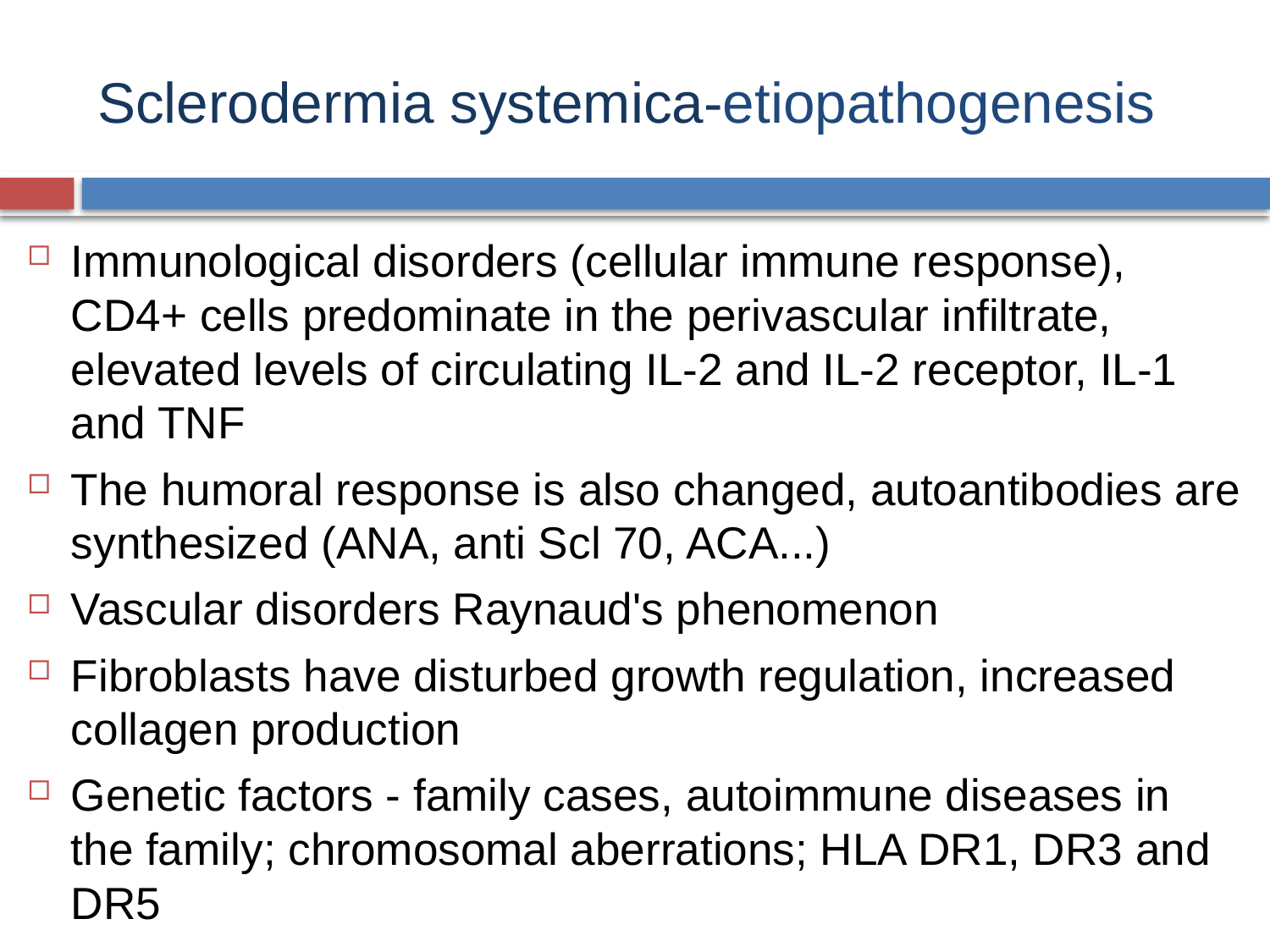

# Sclerodermia systemica-etiopathogenesis
Immunological disorders (cellular immune response), CD4+ cells predominate in the perivascular infiltrate, elevated levels of circulating IL-2 and IL-2 receptor, IL-1 and TNF
The humoral response is also changed, autoantibodies are synthesized (ANA, anti Scl 70, ACA...)
Vascular disorders Raynaud's phenomenon
Fibroblasts have disturbed growth regulation, increased collagen production
Genetic factors - family cases, autoimmune diseases in the family; chromosomal aberrations; HLA DR1, DR3 and DR5